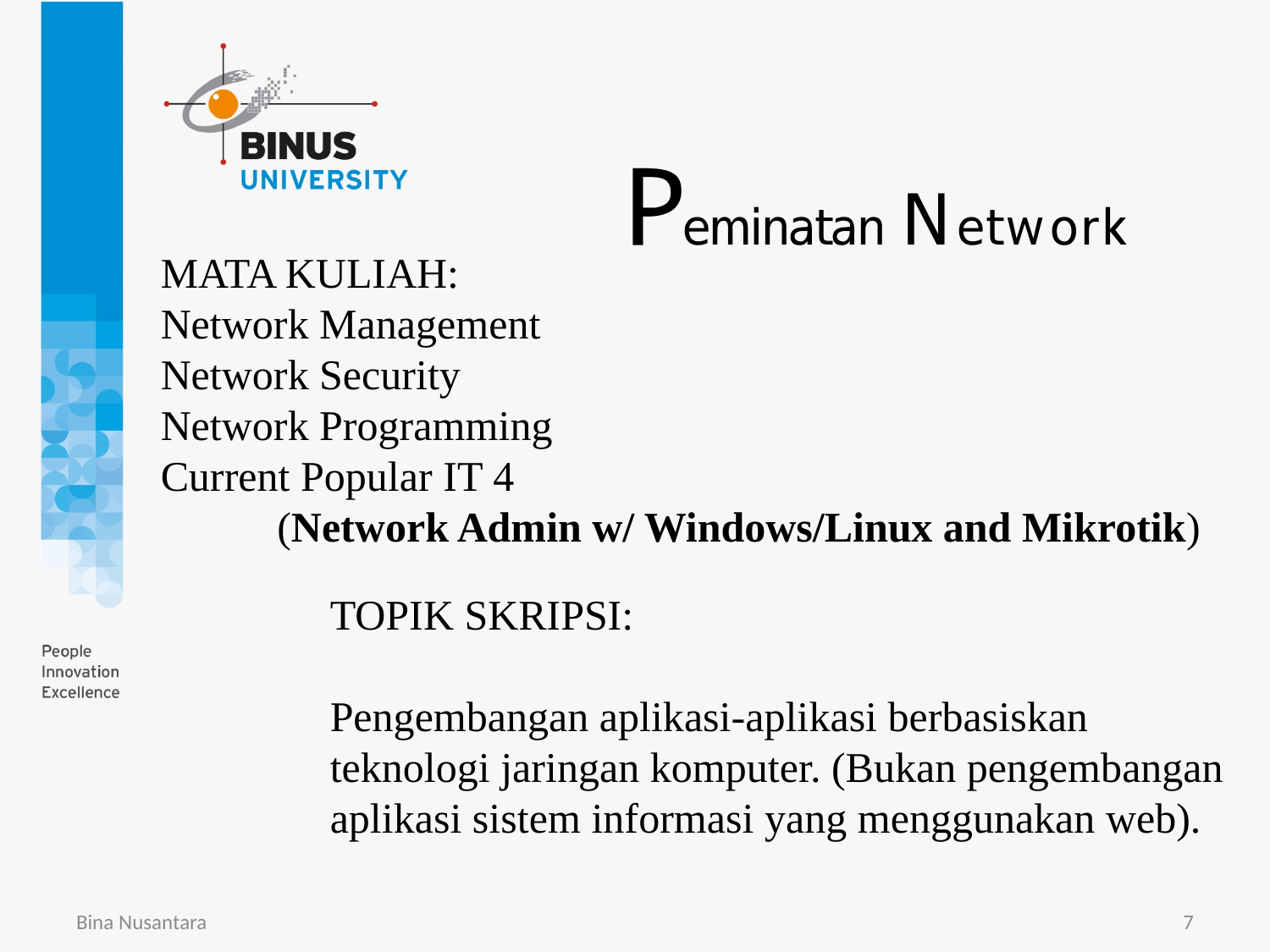

Peminatan Network
MATA KULIAH:
Network Management
Network Security
Network Programming
Current Popular IT 4
           (Network Admin w/ Windows/Linux and Mikrotik)
TOPIK SKRIPSI:

Pengembangan aplikasi-aplikasi berbasiskan teknologi jaringan komputer. (Bukan pengembangan aplikasi sistem informasi yang menggunakan web).
Bina Nusantara
7